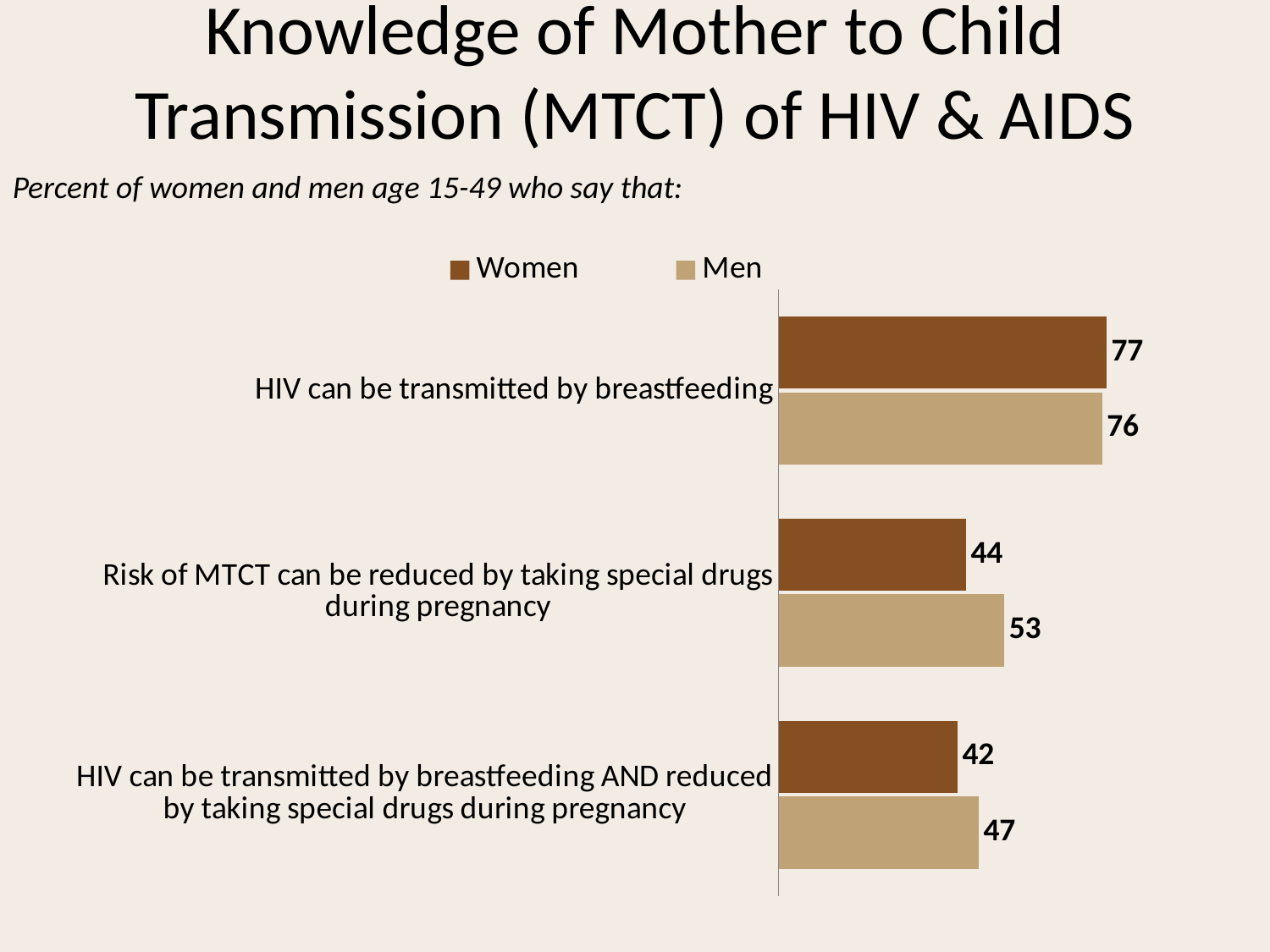

# Knowledge of Mother to Child Transmission (MTCT) of HIV & AIDS
Percent of women and men age 15-49 who say that:

### Chart

| Category | Men | Women  |
|---|---|---|
| HIV can be transmitted by breastfeeding AND reduced by taking special drugs during pregnancy | 47.0 | 42.0 |
| Risk of MTCT can be reduced by taking special drugs during pregnancy | 53.0 | 44.0 |
| HIV can be transmitted by breastfeeding | 76.0 | 77.0 |